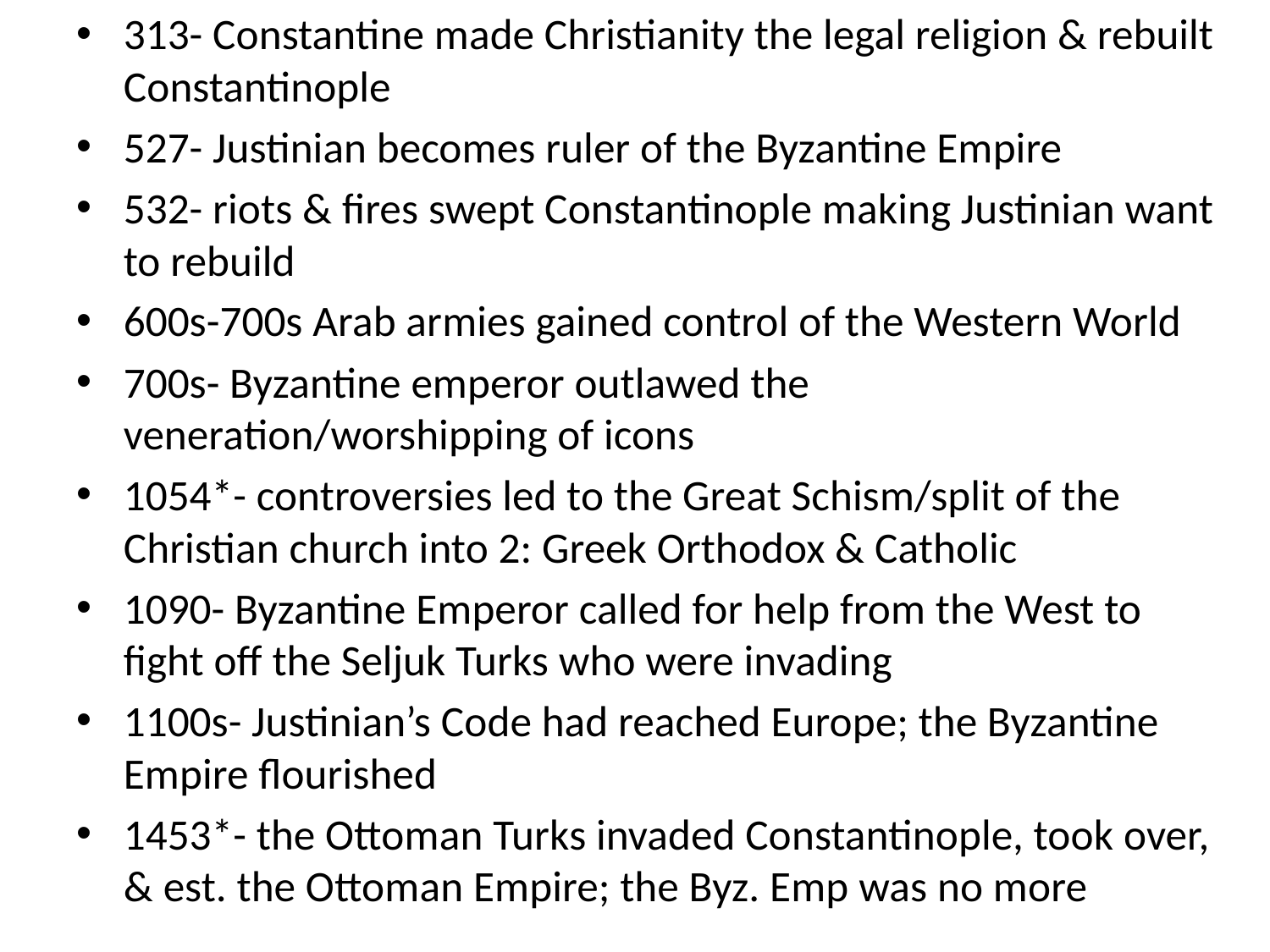

313- Constantine made Christianity the legal religion & rebuilt Constantinople
527- Justinian becomes ruler of the Byzantine Empire
532- riots & fires swept Constantinople making Justinian want to rebuild
600s-700s Arab armies gained control of the Western World
700s- Byzantine emperor outlawed the veneration/worshipping of icons
1054*- controversies led to the Great Schism/split of the Christian church into 2: Greek Orthodox & Catholic
1090- Byzantine Emperor called for help from the West to fight off the Seljuk Turks who were invading
1100s- Justinian’s Code had reached Europe; the Byzantine Empire flourished
1453*- the Ottoman Turks invaded Constantinople, took over, & est. the Ottoman Empire; the Byz. Emp was no more

#